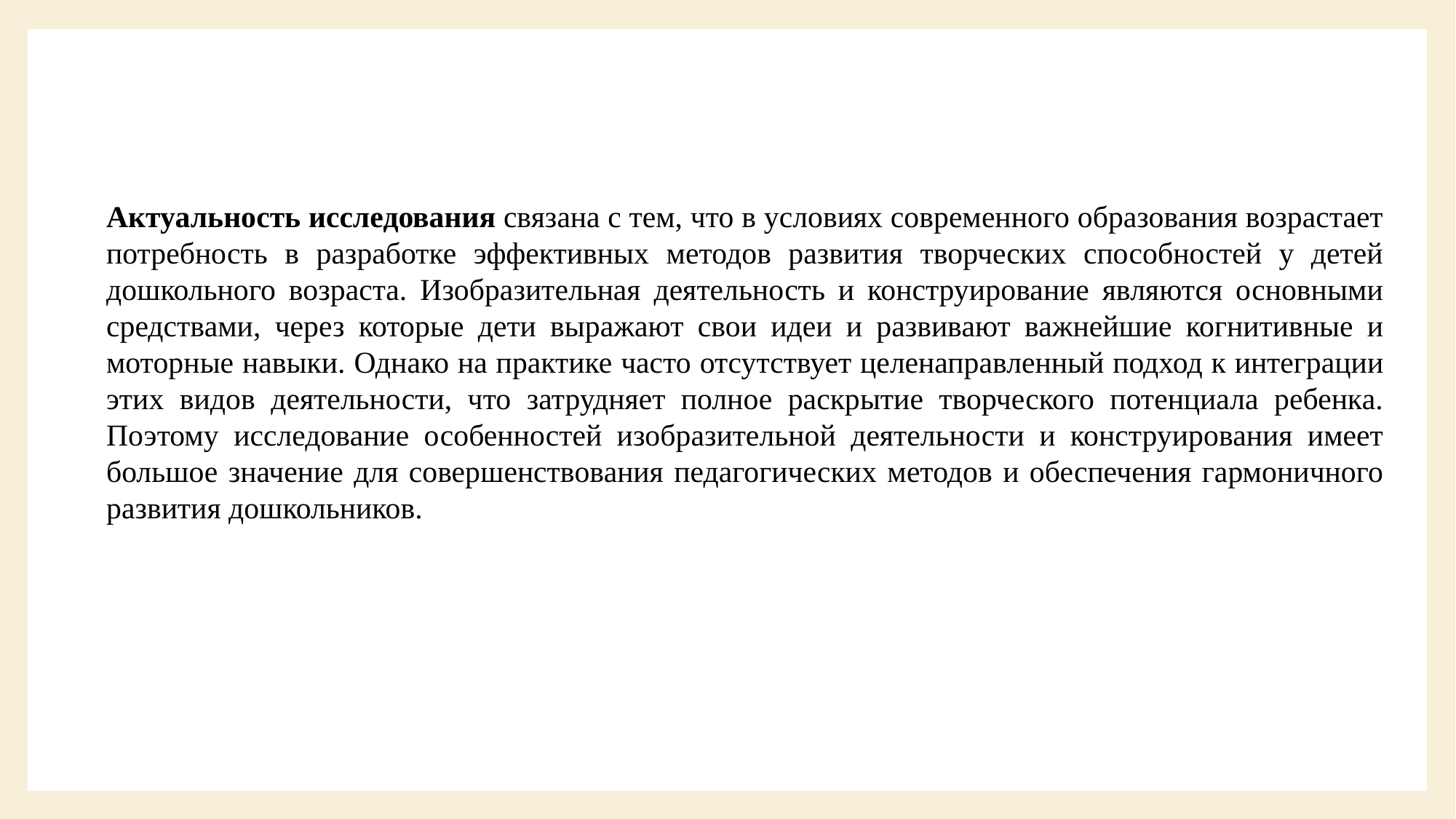

Актуальность исследования связана с тем, что в условиях современного образования возрастает потребность в разработке эффективных методов развития творческих способностей у детей дошкольного возраста. Изобразительная деятельность и конструирование являются основными средствами, через которые дети выражают свои идеи и развивают важнейшие когнитивные и моторные навыки. Однако на практике часто отсутствует целенаправленный подход к интеграции этих видов деятельности, что затрудняет полное раскрытие творческого потенциала ребенка. Поэтому исследование особенностей изобразительной деятельности и конструирования имеет большое значение для совершенствования педагогических методов и обеспечения гармоничного развития дошкольников.